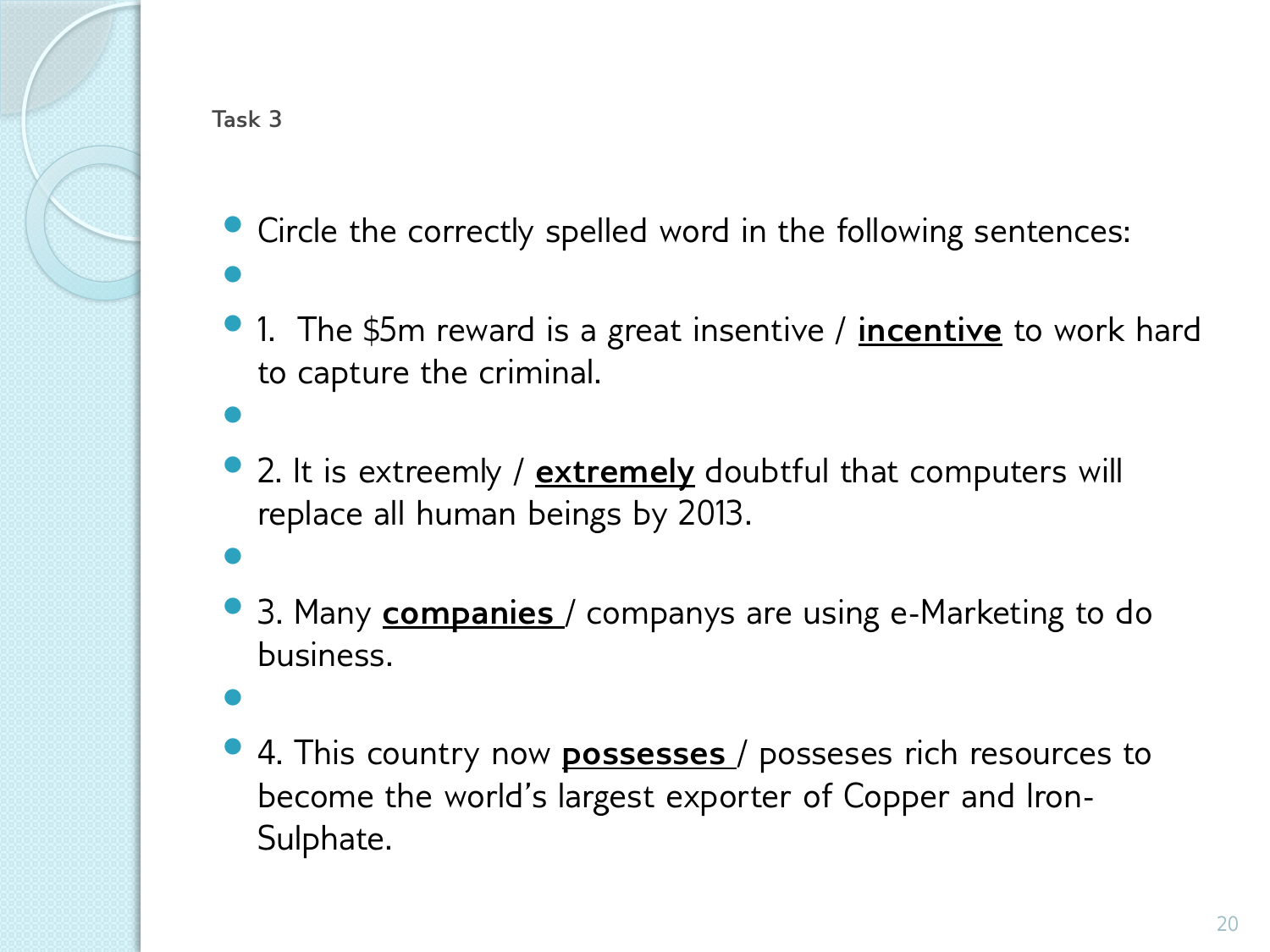

# Task 3
Circle the correctly spelled word in the following sentences:

1.  The $5m reward is a great insentive / incentive to work hard to capture the criminal.

2. It is extreemly / extremely doubtful that computers will replace all human beings by 2013.

3. Many companies / companys are using e-Marketing to do business.

4. This country now possesses / posseses rich resources to become the world’s largest exporter of Copper and Iron-Sulphate.

20